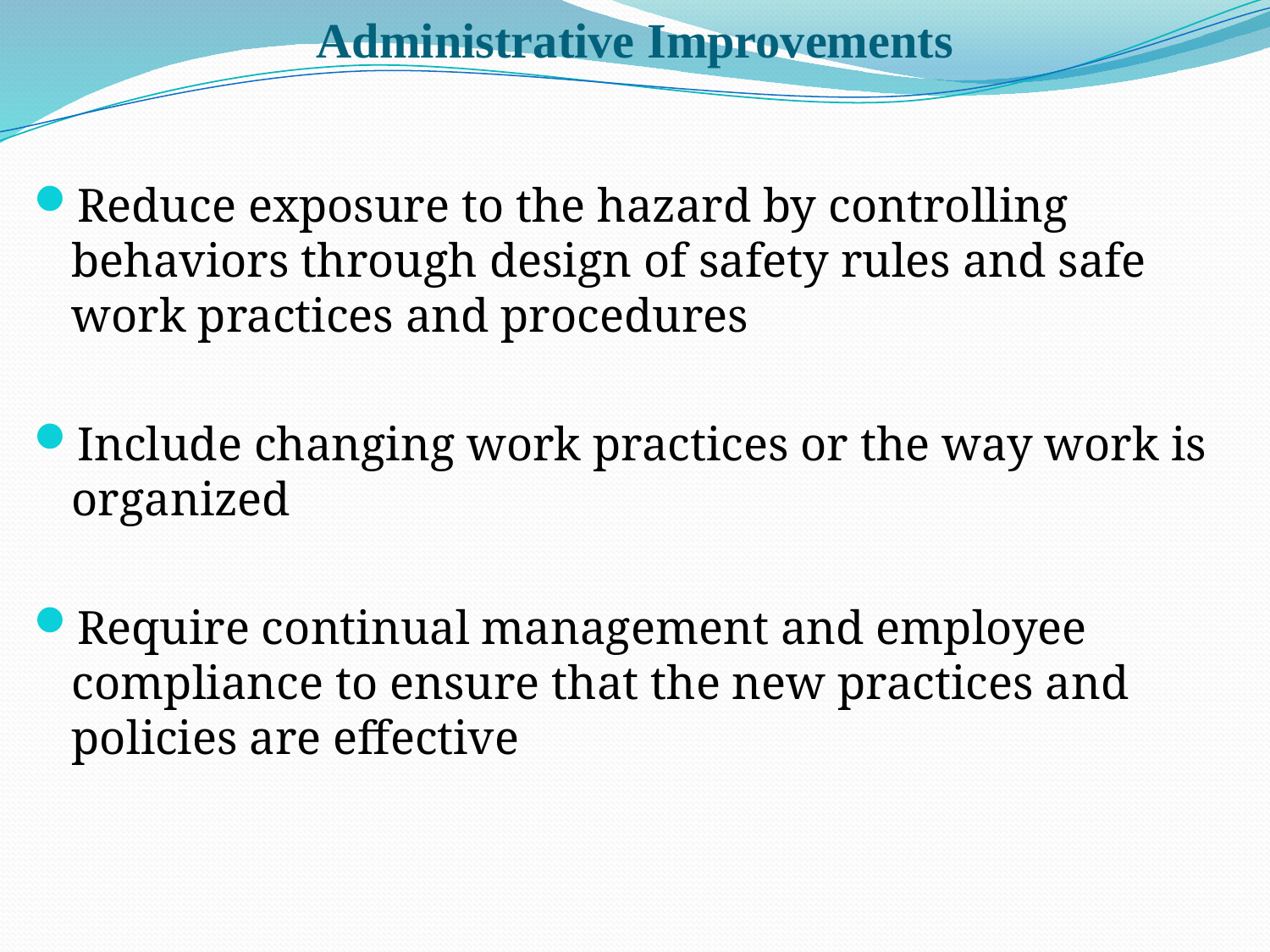

# Administrative Improvements

Reduce exposure to the hazard by controlling behaviors through design of safety rules and safe work practices and procedures

Include changing work practices or the way work is organized

Require continual management and employee compliance to ensure that the new practices and policies are effective